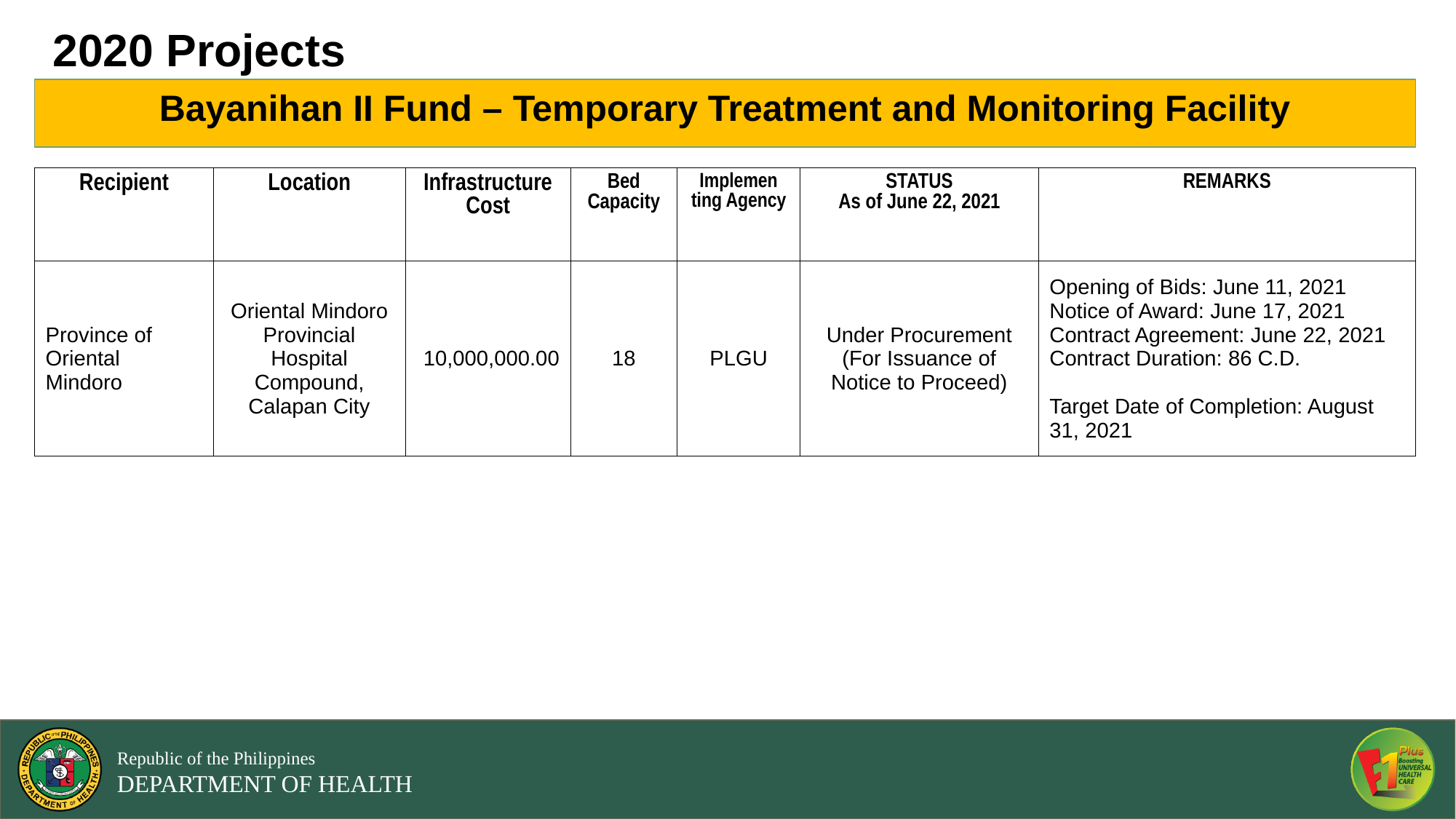

2020 Projects
Bayanihan II Fund – Temporary Treatment and Monitoring Facility
| Recipient | Location | Infrastructure Cost | Bed Capacity | Implemen ting Agency | STATUS As of June 22, 2021 | REMARKS |
| --- | --- | --- | --- | --- | --- | --- |
| Province of Oriental Mindoro | Oriental Mindoro Provincial Hospital Compound, Calapan City | 10,000,000.00 | 18 | PLGU | Under Procurement (For Issuance of Notice to Proceed) | Opening of Bids: June 11, 2021 Notice of Award: June 17, 2021 Contract Agreement: June 22, 2021 Contract Duration: 86 C.D. Target Date of Completion: August 31, 2021 |